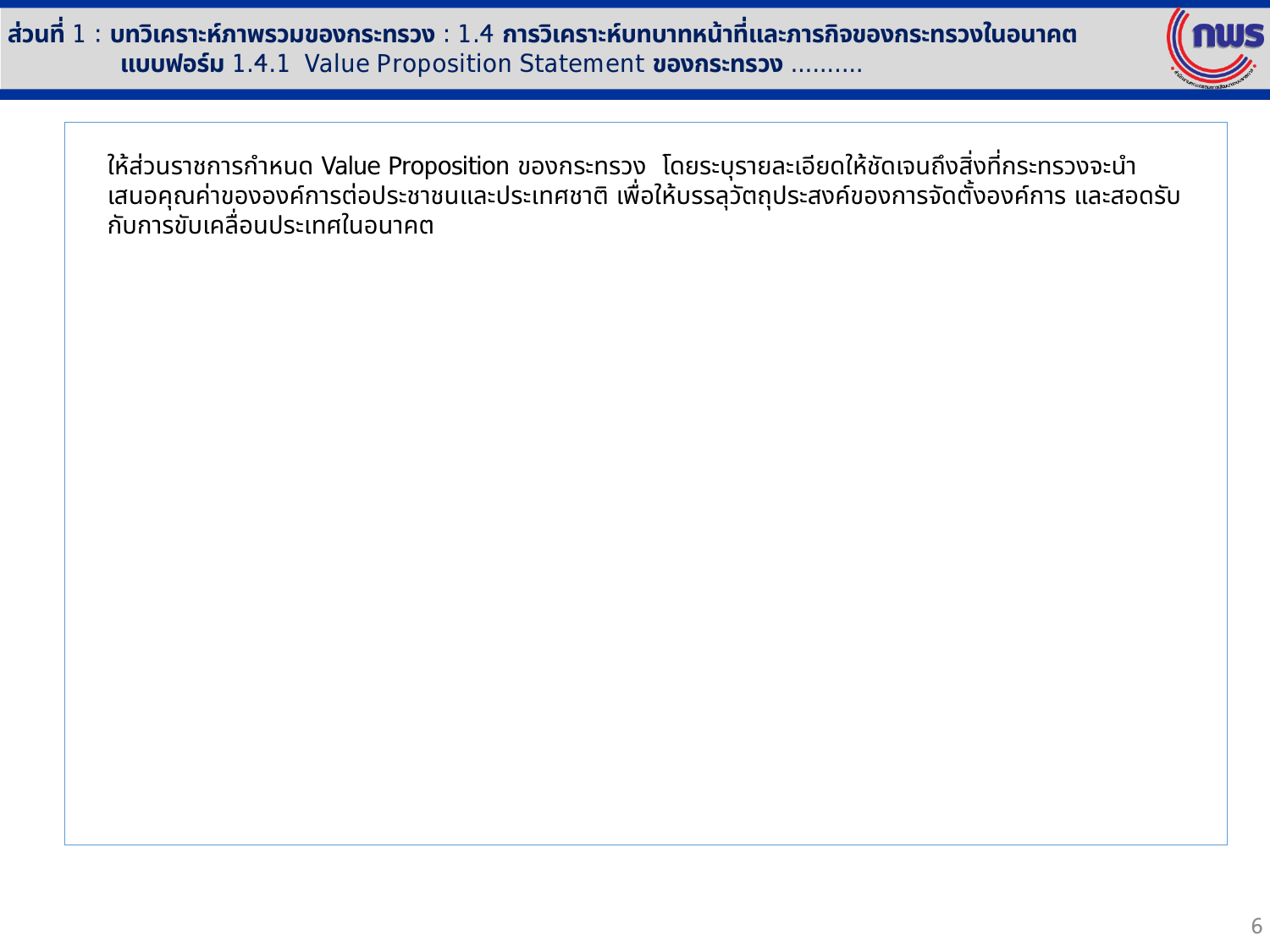

ส่วนที่ 1 : บทวิเคราะห์ภาพรวมของกระทรวง : 1.4 การวิเคราะห์บทบาทหน้าที่และภารกิจของกระทรวงในอนาคต
แบบฟอร์ม 1.4.1  Value Proposition Statement ของกระทรวง ..........

ให้ส่วนราชการกำหนด Value Proposition ของกระทรวง  โดยระบุรายละเอียดให้ชัดเจนถึงสิ่งที่กระทรวงจะนำเสนอคุณค่าขององค์การต่อประชาชนและประเทศชาติ เพื่อให้บรรลุวัตถุประสงค์ของการจัดตั้งองค์การ และสอดรับกับการขับเคลื่อนประเทศในอนาคต
6